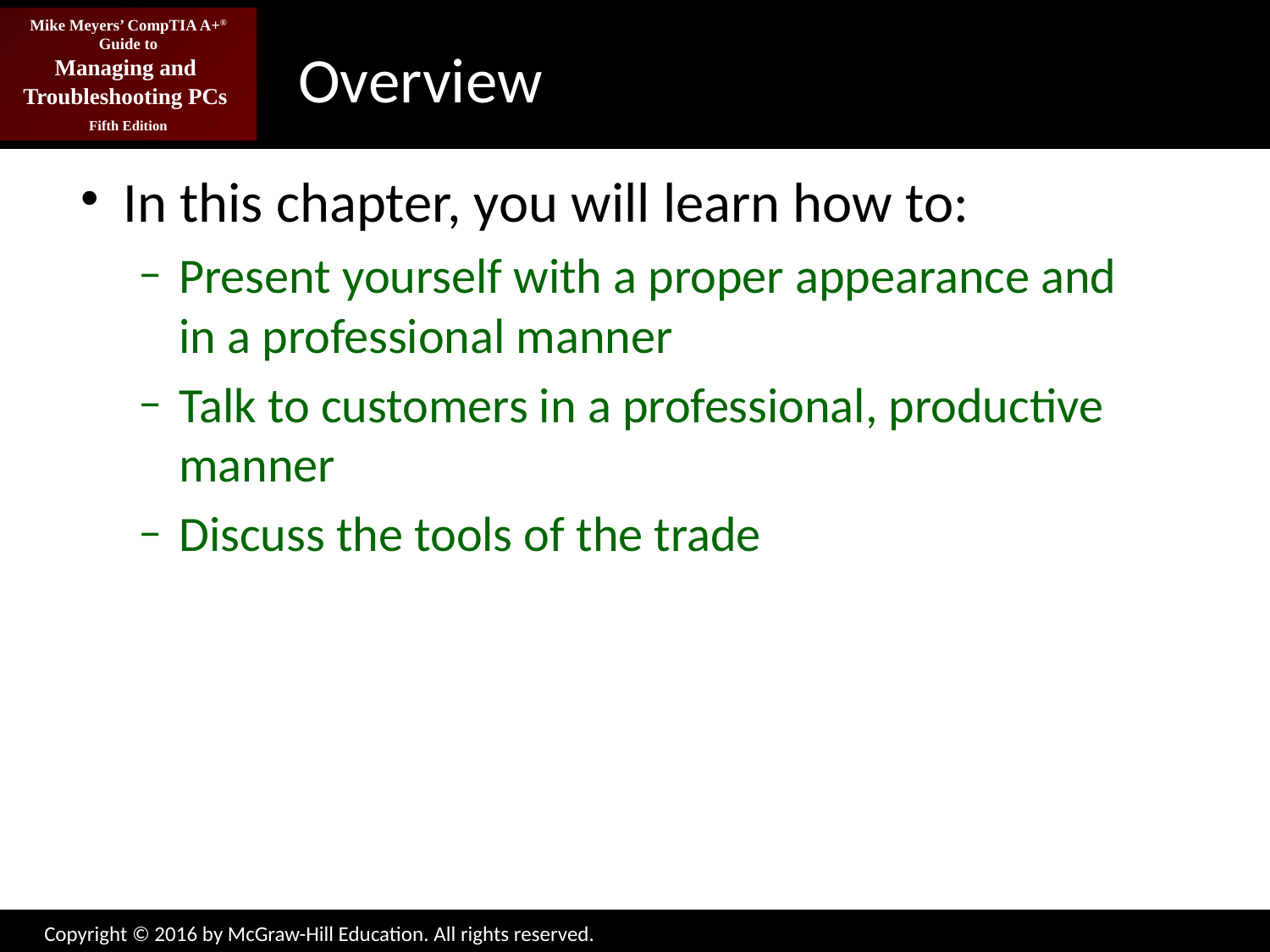

# Overview
In this chapter, you will learn how to:
Present yourself with a proper appearance and
in a professional manner
Talk to customers in a professional, productive manner
Discuss the tools of the trade